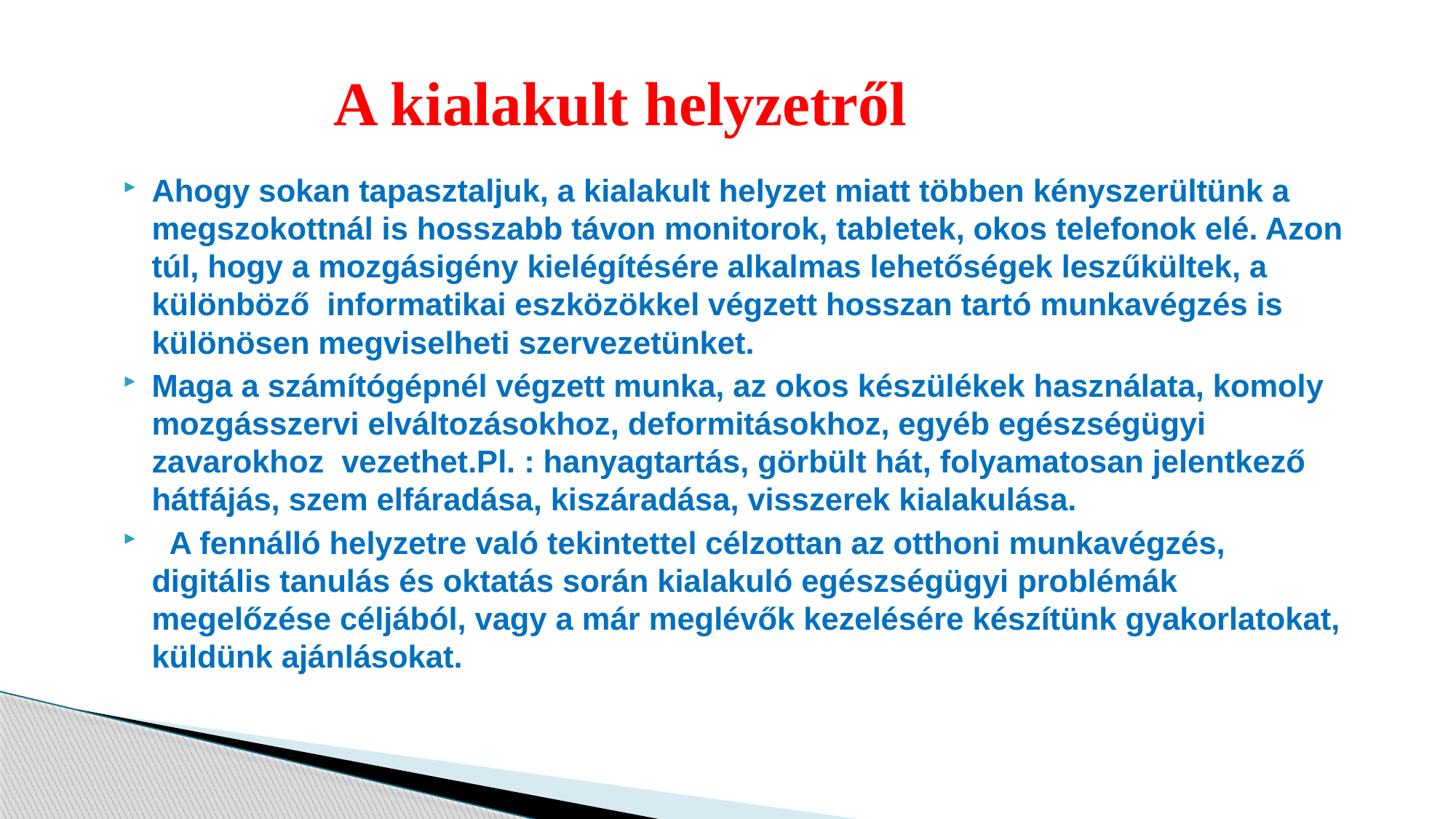

# A kialakult helyzetről
Ahogy sokan tapasztaljuk, a kialakult helyzet miatt többen kényszerültünk a megszokottnál is hosszabb távon monitorok, tabletek, okos telefonok elé. Azon túl, hogy a mozgásigény kielégítésére alkalmas lehetőségek leszűkültek, a különböző  informatikai eszközökkel végzett hosszan tartó munkavégzés is különösen megviselheti szervezetünket.
Maga a számítógépnél végzett munka, az okos készülékek használata, komoly mozgásszervi elváltozásokhoz, deformitásokhoz, egyéb egészségügyi zavarokhoz  vezethet.Pl. : hanyagtartás, görbült hát, folyamatosan jelentkező hátfájás, szem elfáradása, kiszáradása, visszerek kialakulása.
  A fennálló helyzetre való tekintettel célzottan az otthoni munkavégzés, digitális tanulás és oktatás során kialakuló egészségügyi problémák megelőzése céljából, vagy a már meglévők kezelésére készítünk gyakorlatokat, küldünk ajánlásokat.